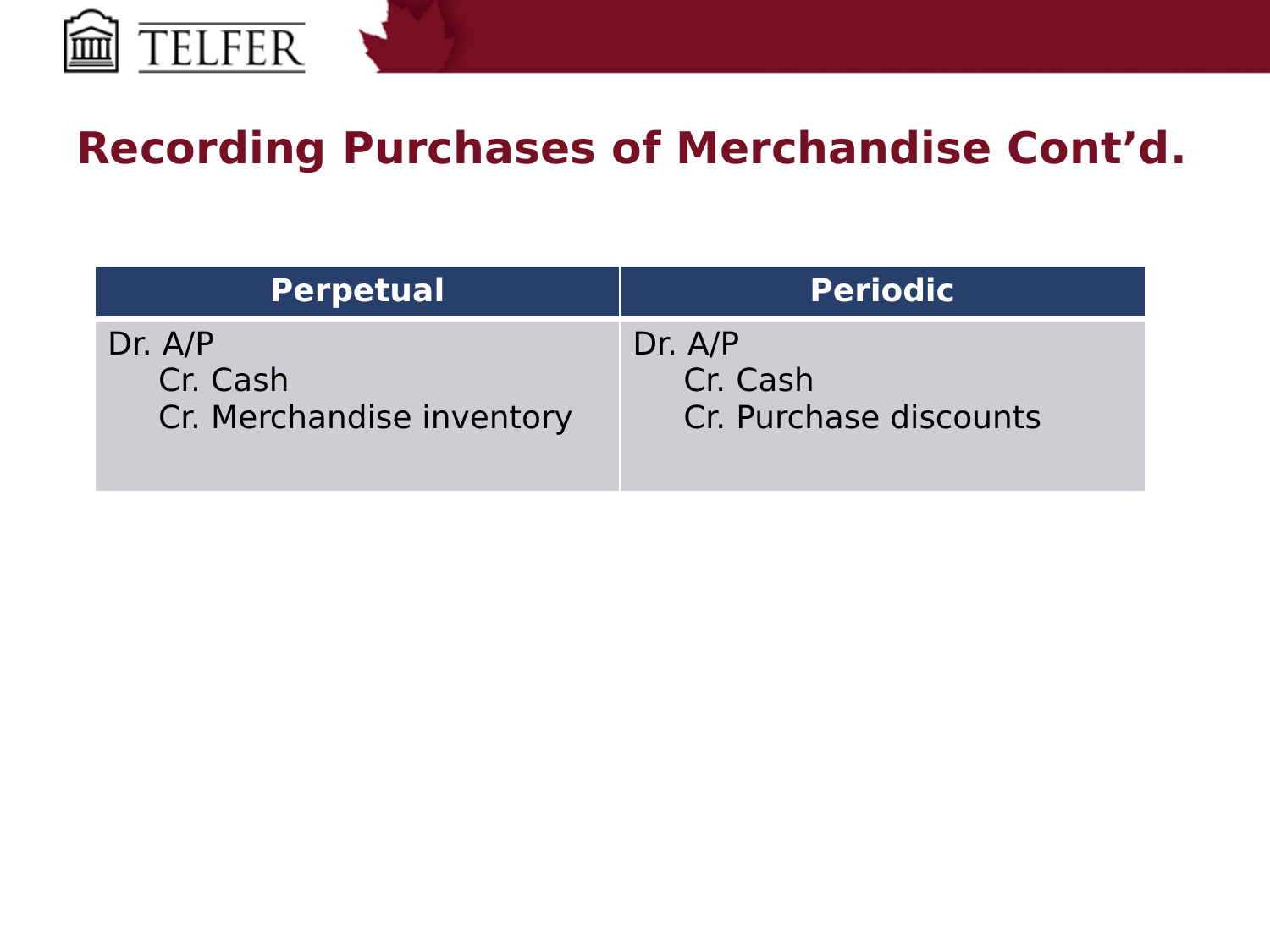

# Recording Purchases of Merchandise Cont’d.

| Perpetual | Periodic |
| --- | --- |
| Dr. A/P Cr. Cash Cr. Merchandise inventory | Dr. A/P Cr. Cash Cr. Purchase discounts |